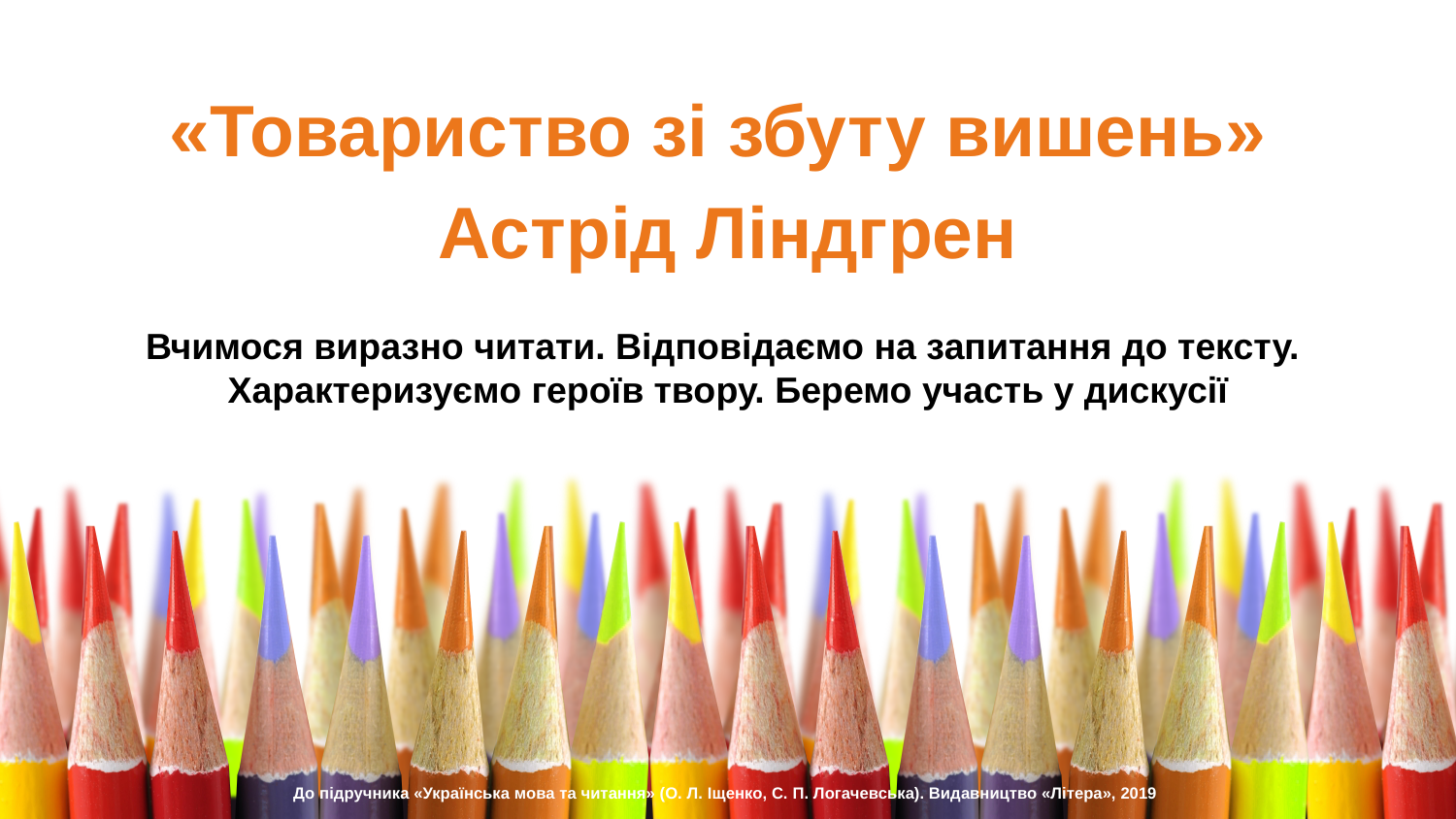

«Товариство зі збуту вишень»
Астрід Ліндгрен

Вчимося виразно читати. Відповідаємо на запитання до тексту.
Характеризуємо героїв твору. Беремо участь у дискусії

До підручника «Українська мова та читання» (О. Л. Іщенко, С. П. Логачевська). Видавництво «Літера», 2019